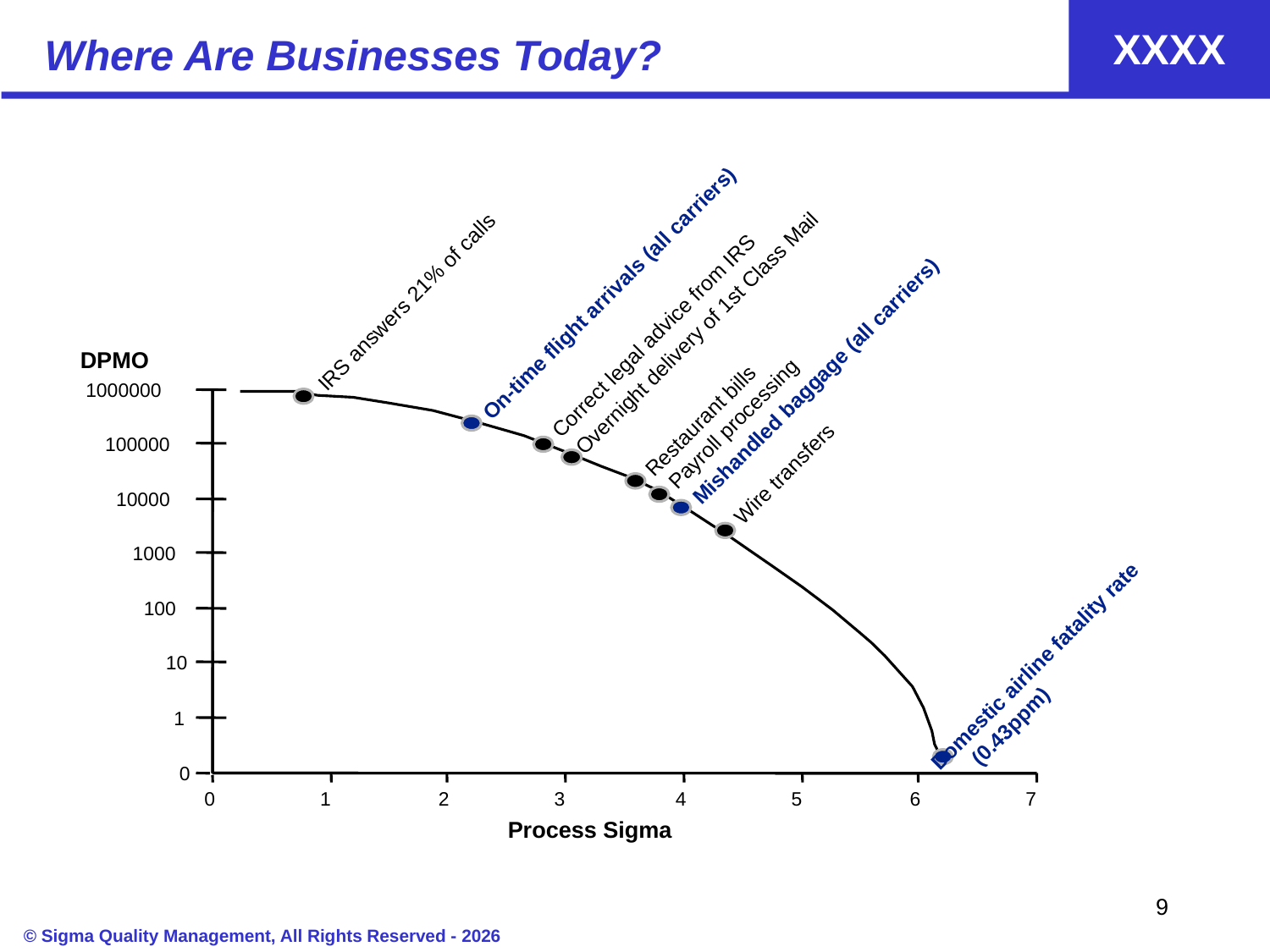

# Where Are Businesses Today?
IRS answers 21% of calls
On-time flight arrivals (all carriers)
Correct legal advice from IRS
Overnight delivery of 1st Class Mail
Mishandled baggage (all carriers)
DPMO
Payroll processing
Restaurant bills
1000000

Wire transfers
100000

10000

1000
100
Domestic airline fatality rate
(0.43ppm)
10
1

0

0
1
2
3
4
5
6
7
Process Sigma